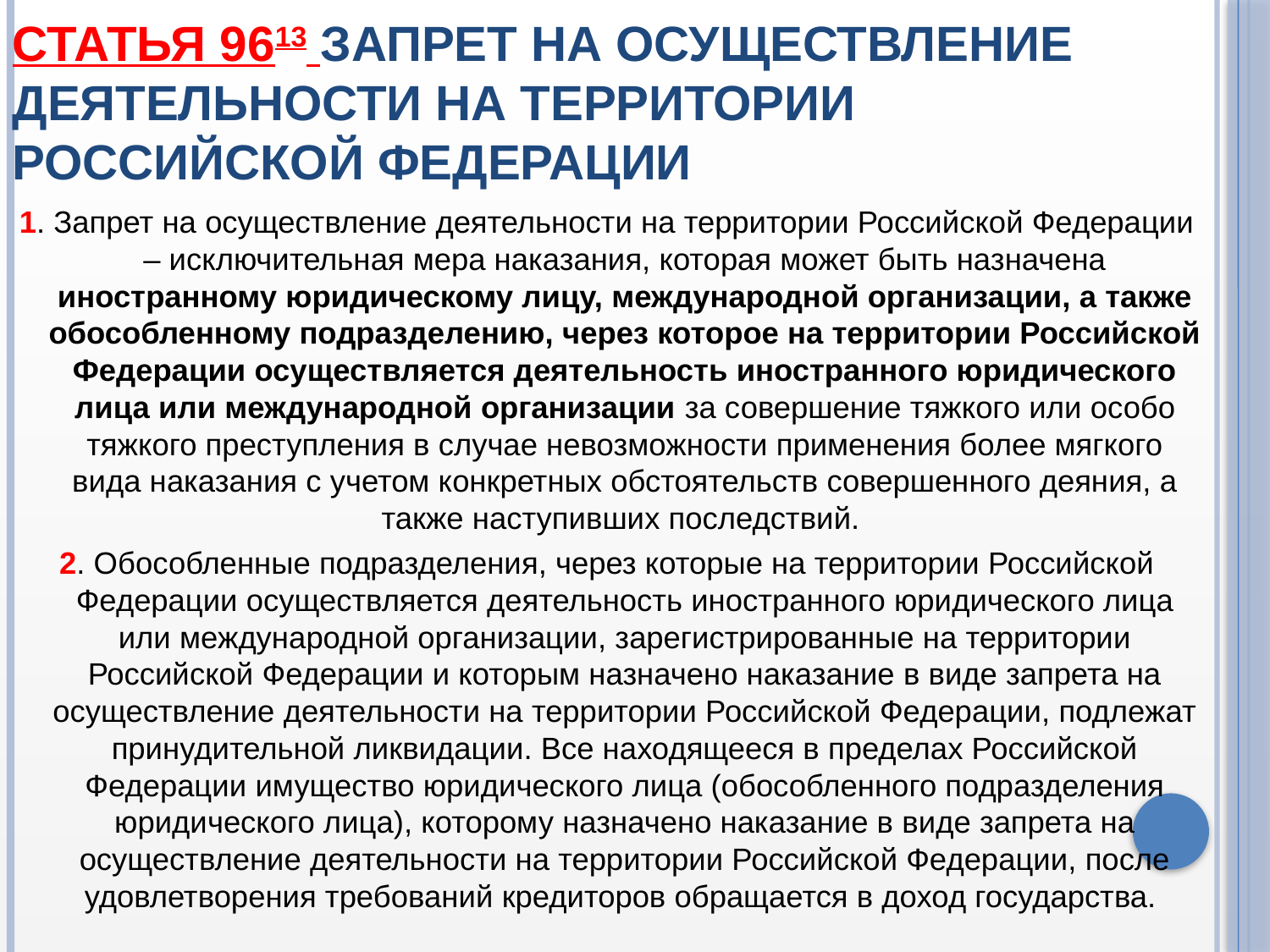

# Статья 9613 Запрет на осуществление деятельности на территории Российской Федерации
1. Запрет на осуществление деятельности на территории Российской Федерации – исключительная мера наказания, которая может быть назначена иностранному юридическому лицу, международной организации, а также обособленному подразделению, через которое на территории Российской Федерации осуществляется деятельность иностранного юридического лица или международной организации за совершение тяжкого или особо тяжкого преступления в случае невозможности применения более мягкого вида наказания с учетом конкретных обстоятельств совершенного деяния, а также наступивших последствий.
2. Обособленные подразделения, через которые на территории Российской Федерации осуществляется деятельность иностранного юридического лица или международной организации, зарегистрированные на территории Российской Федерации и которым назначено наказание в виде запрета на осуществление деятельности на территории Российской Федерации, подлежат принудительной ликвидации. Все находящееся в пределах Российской Федерации имущество юридического лица (обособленного подразделения юридического лица), которому назначено наказание в виде запрета на осуществление деятельности на территории Российской Федерации, после удовлетворения требований кредиторов обращается в доход государства.